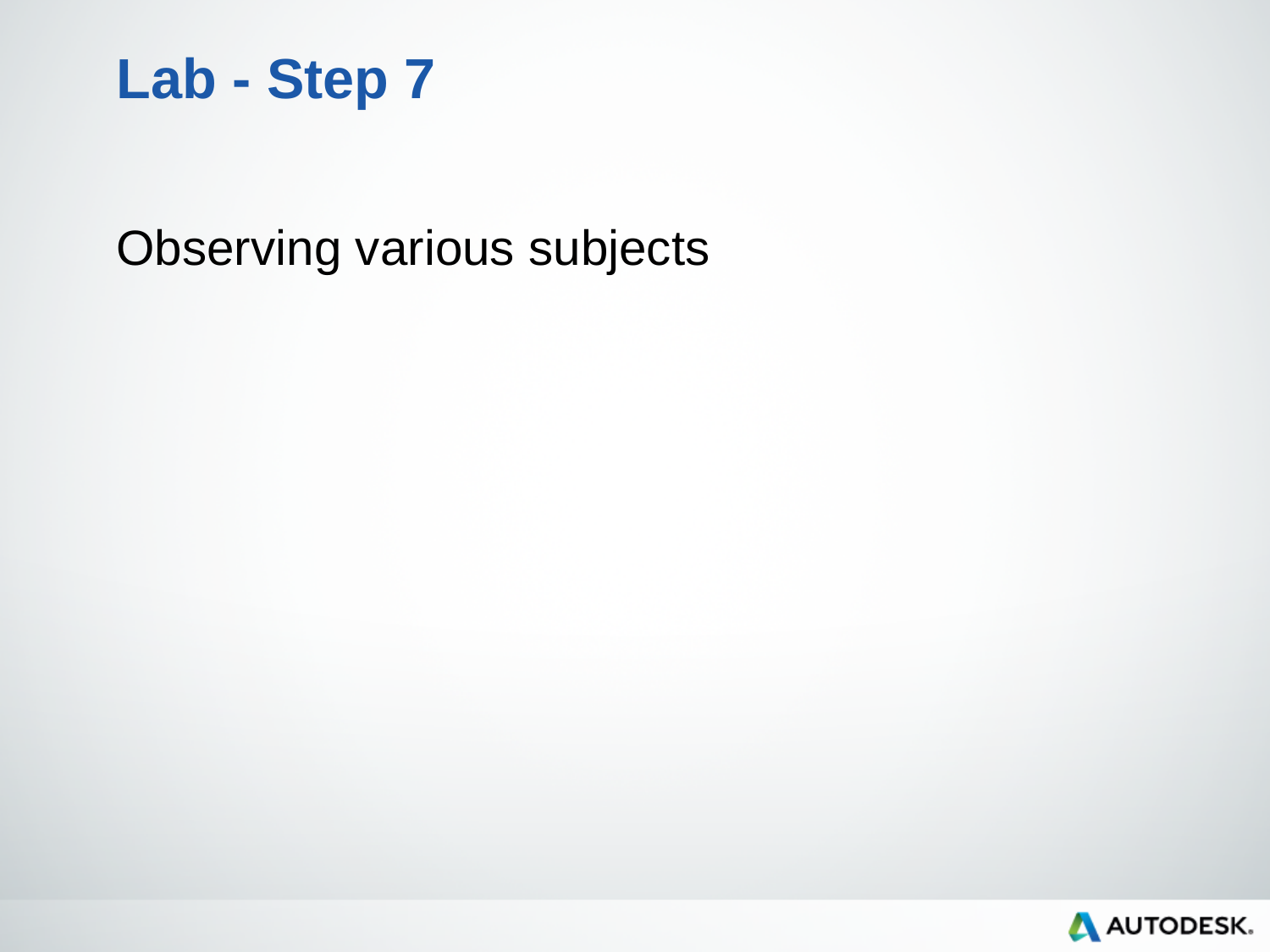

# Lab - Step 7
Observing various subjects